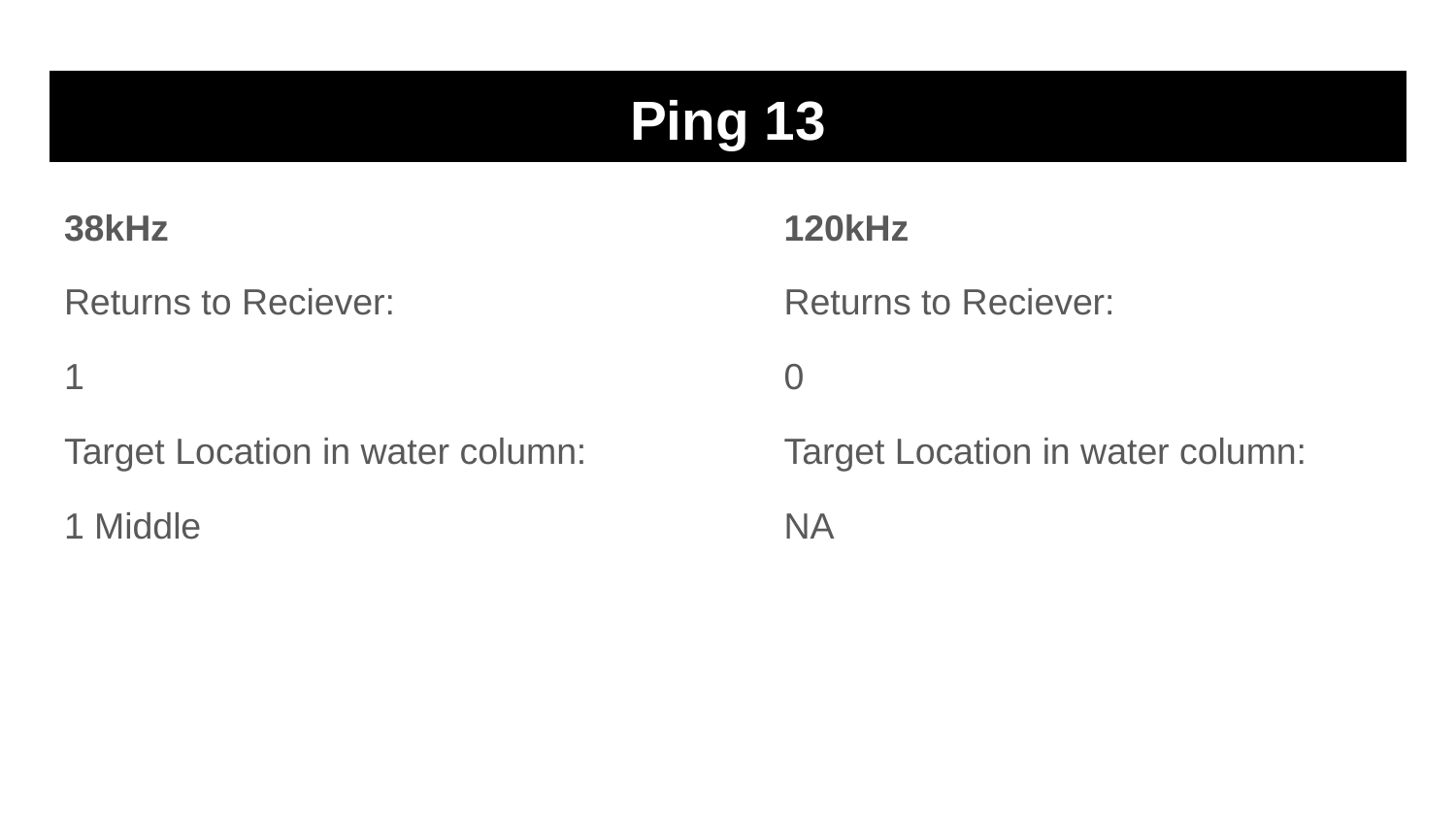

# Ping 13
38kHz
Returns to Reciever:
1
Target Location in water column:
1 Middle
120kHz
Returns to Reciever:
0
Target Location in water column:
NA